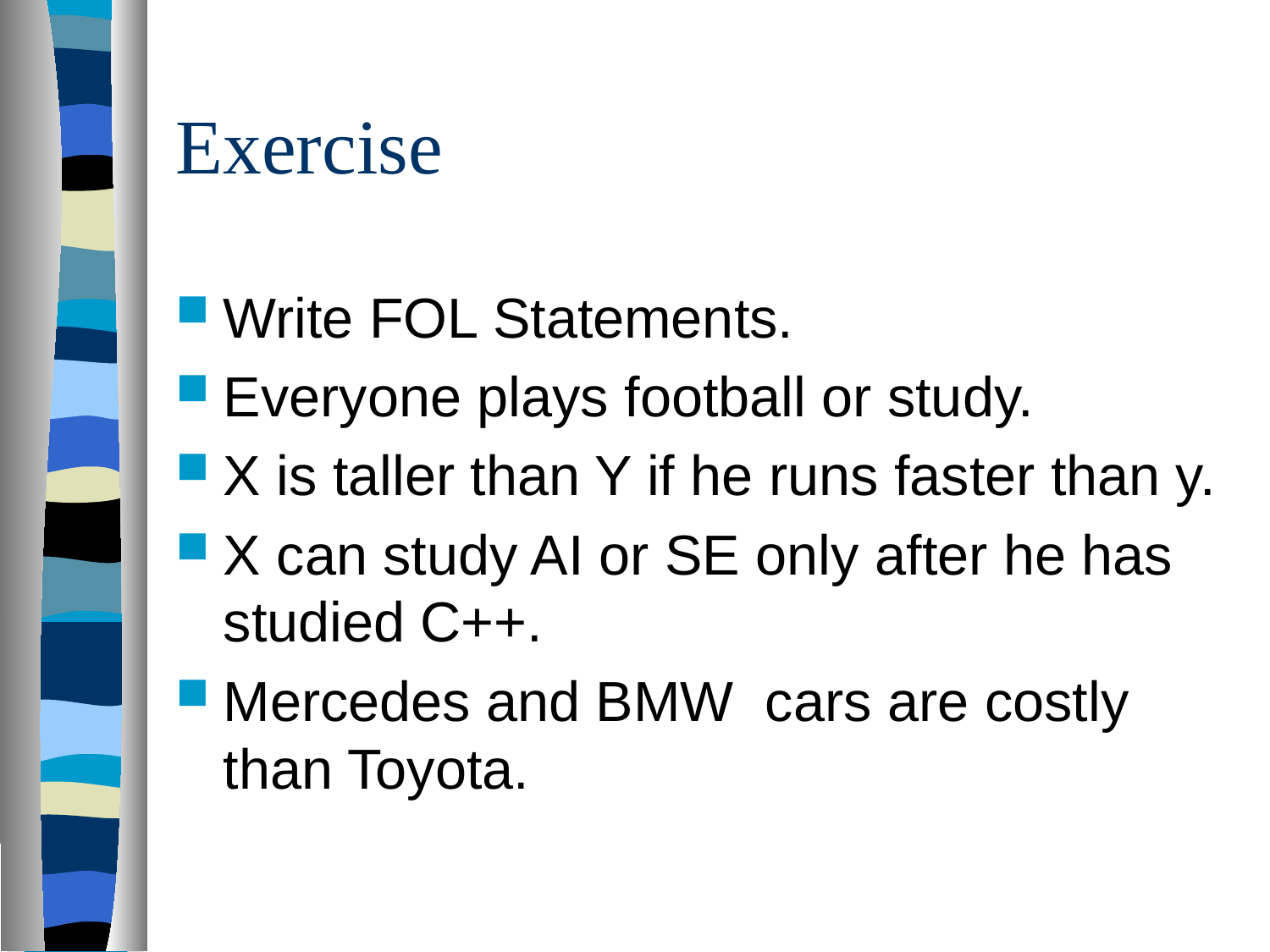

# Exercise
Write FOL Statements.
Everyone plays football or study.
X is taller than Y if he runs faster than y.
X can study AI or SE only after he has studied C++.
Mercedes and BMW  cars are costly than Toyota.